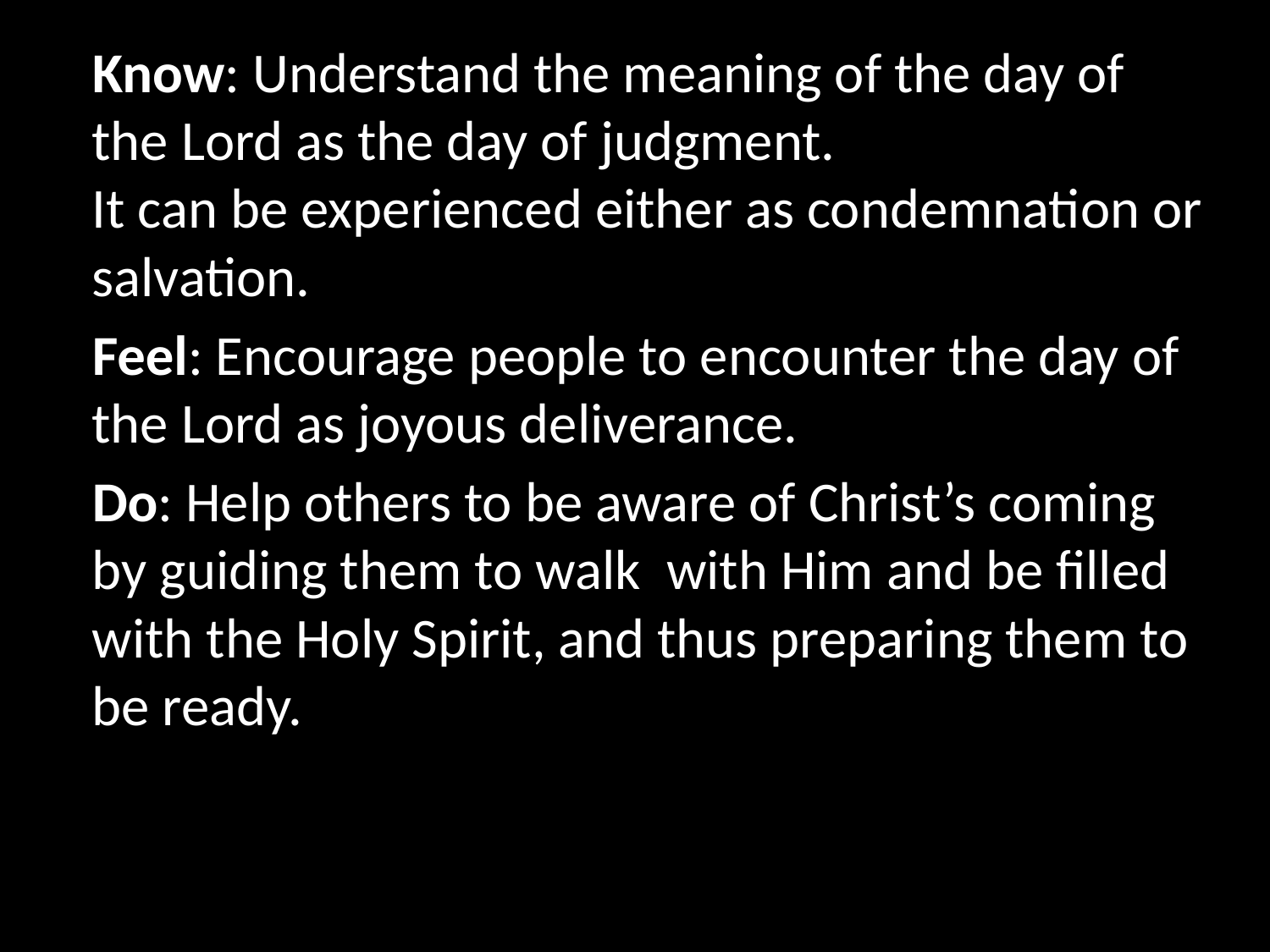

Know: Understand the meaning of the day of the Lord as the day of judgment.
It can be experienced either as condemnation or salvation.
Feel: Encourage people to encounter the day of the Lord as joyous deliverance.
Do: Help others to be aware of Christ’s coming by guiding them to walk  with Him and be filled with the Holy Spirit, and thus preparing them to be ready.